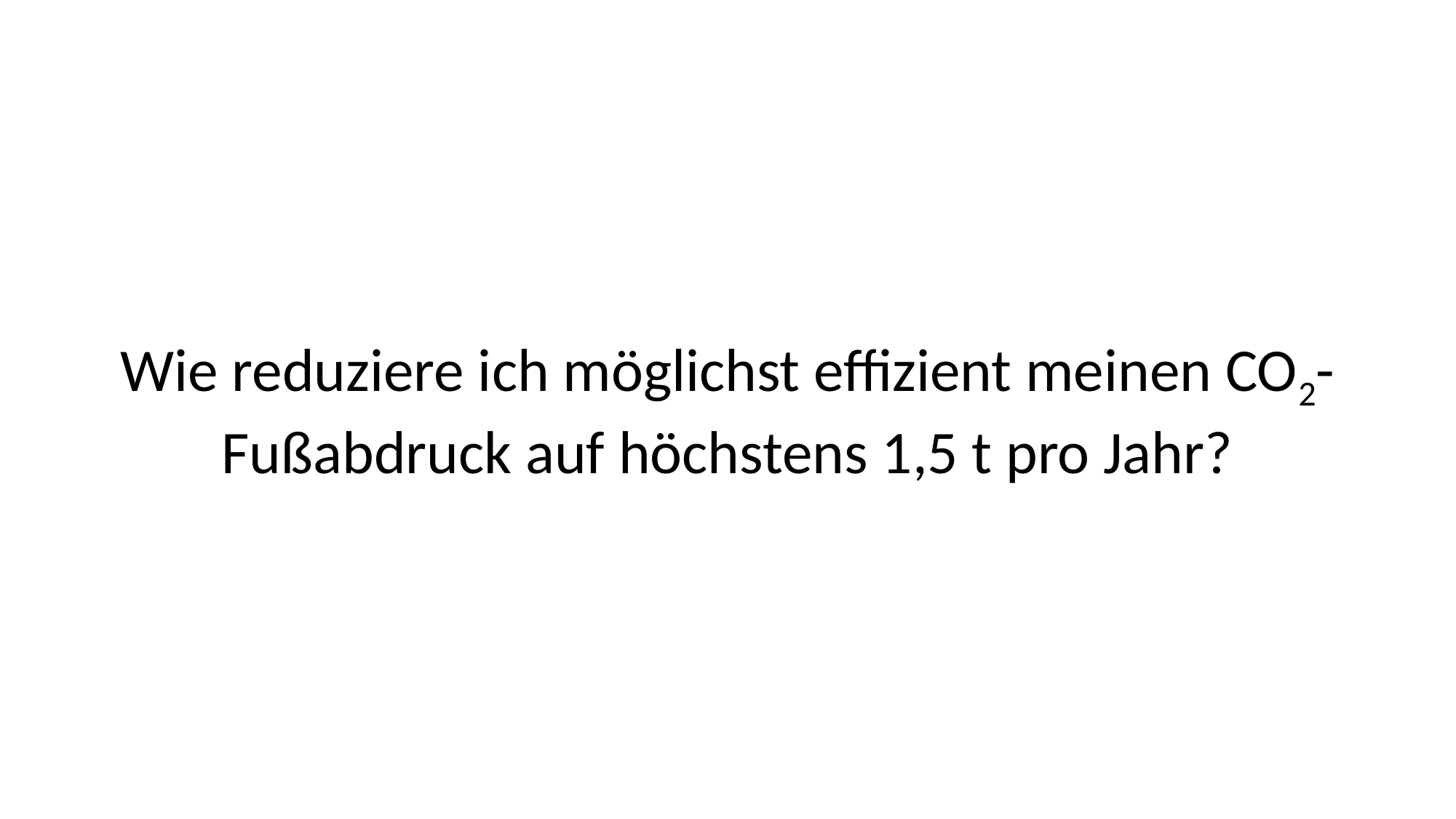

Wie reduziere ich möglichst effizient meinen CO2-Fußabdruck auf höchstens 1,5 t pro Jahr?